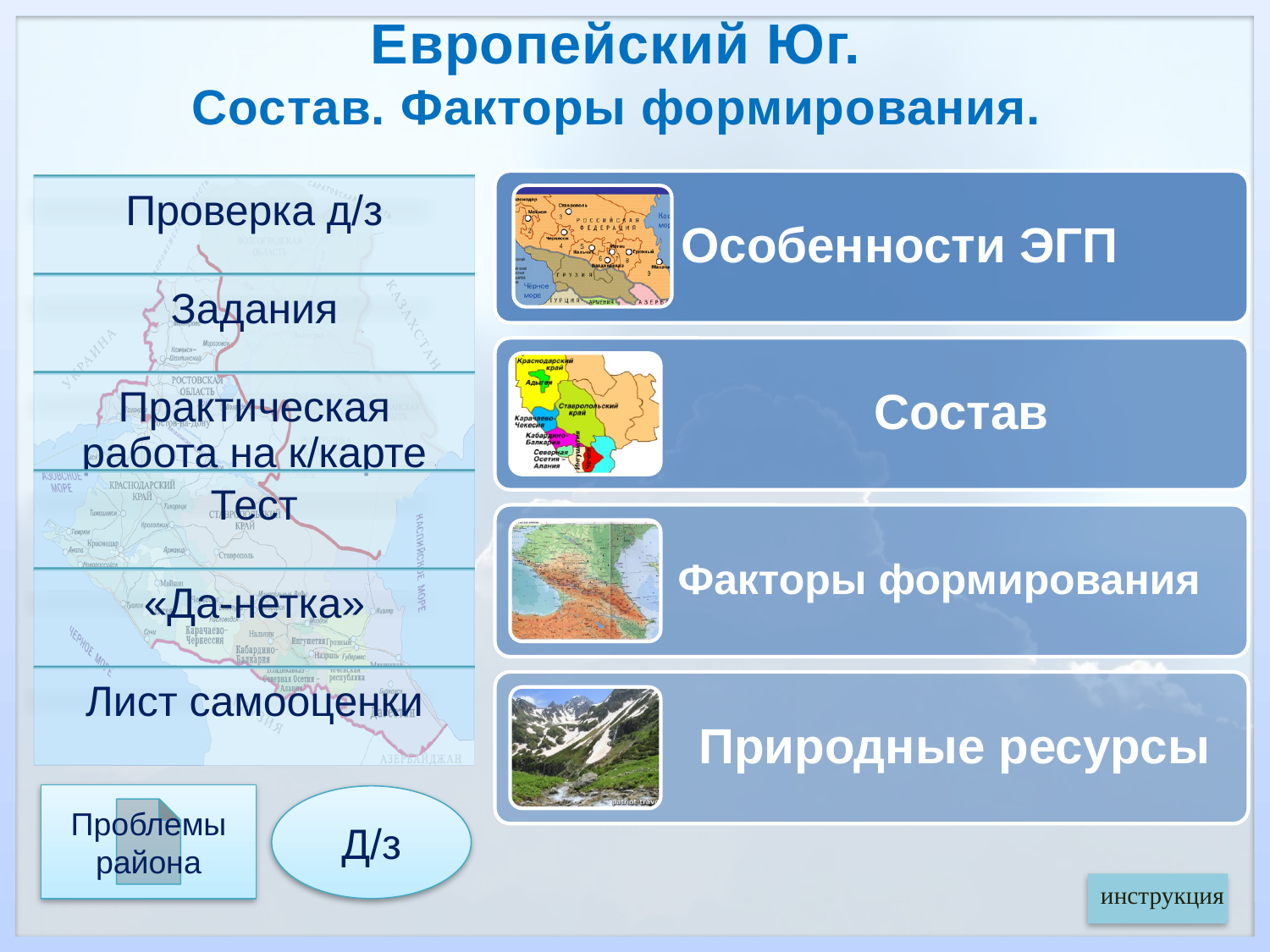

Европейский Юг.
Состав. Факторы формирования.

Особенности ЭГП
 Состав
Факторы формирования
Природные ресурсы
Проверка д/з
Задания
Практическая работа на к/карте
Тест
«Да-нетка»
Лист самооценки

Проблемы района
Д/з
инструкция